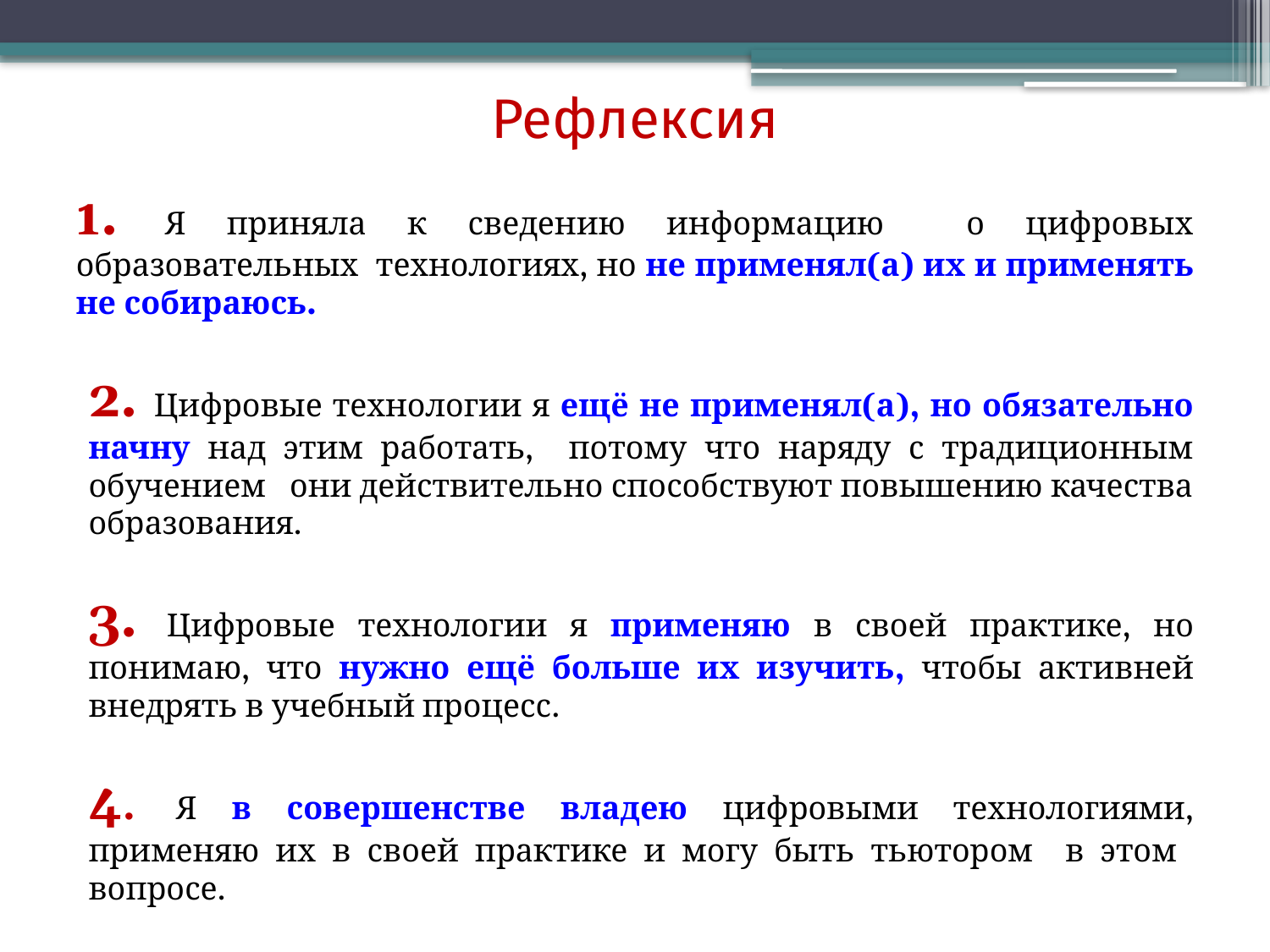

# Рефлексия
1. Я приняла к сведению информацию  о цифровых образовательных  технологиях, но не применял(а) их и применять не собираюсь.

2. Цифровые технологии я ещё не применял(а), но обязательно начну над этим работать,  потому что наряду с традиционным обучением   они действительно способствуют повышению качества образования.

3. Цифровые технологии я применяю в своей практике, но понимаю, что нужно ещё больше их изучить, чтобы активней внедрять в учебный процесс.

4. Я в совершенстве владею цифровыми технологиями, применяю их в своей практике и могу быть тьютором  в этом  вопросе.